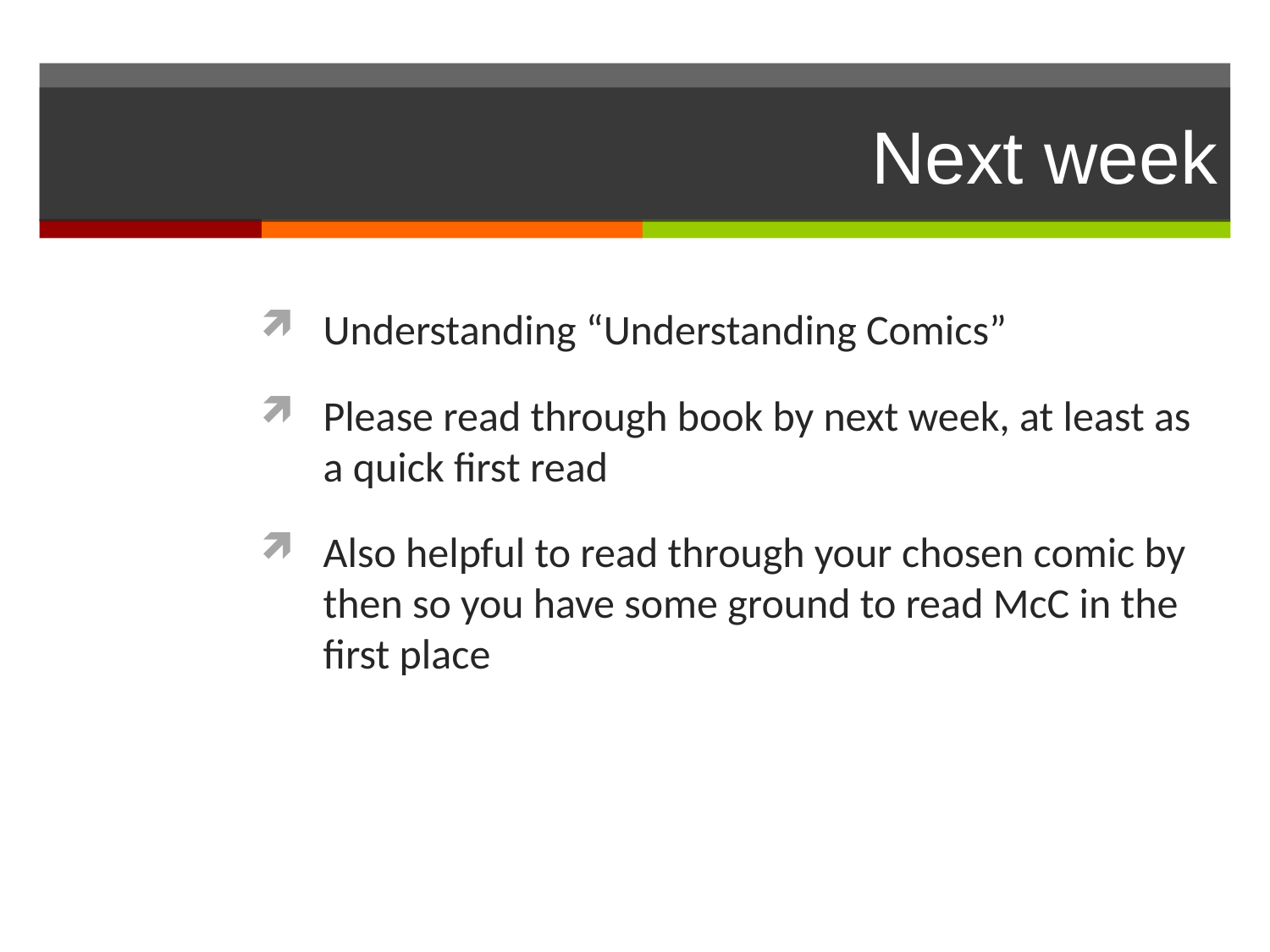

# Next week
Understanding “Understanding Comics”
Please read through book by next week, at least as a quick first read
Also helpful to read through your chosen comic by then so you have some ground to read McC in the first place